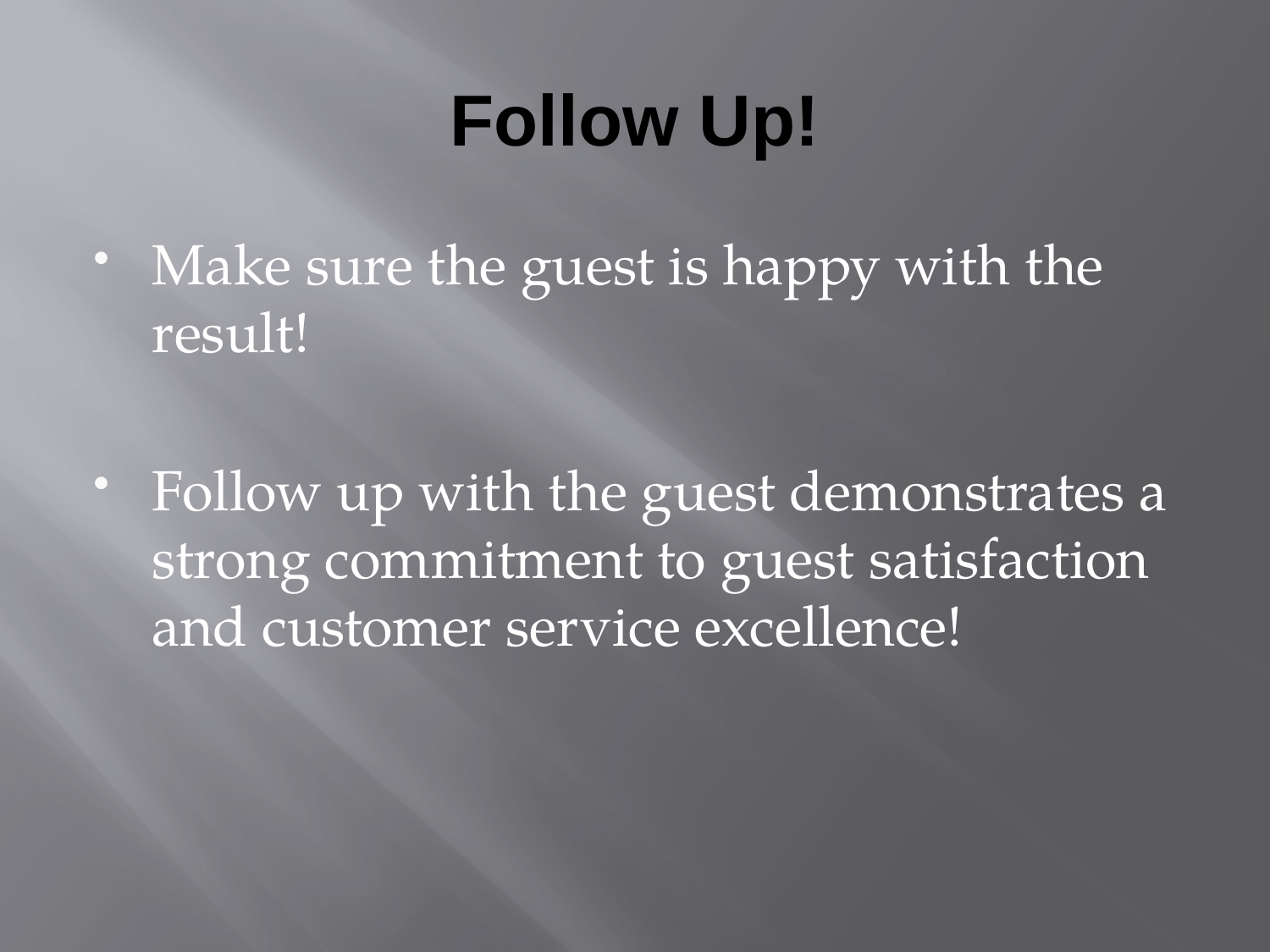

# Follow Up!
Make sure the guest is happy with the result!

Follow up with the guest demonstrates a strong commitment to guest satisfaction and customer service excellence!